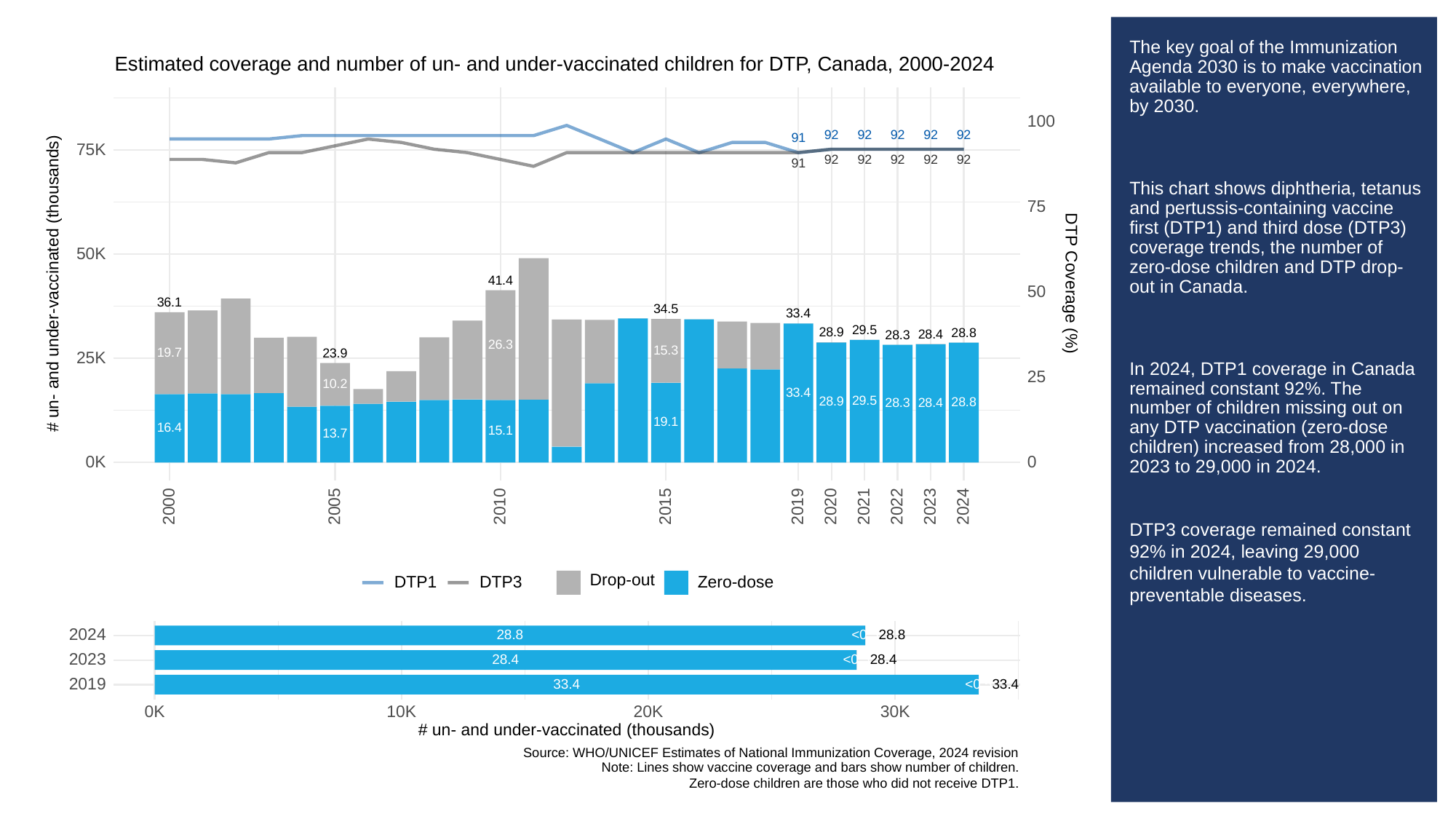

# The key goal of the Immunization Agenda 2030 is to make vaccination available to everyone, everywhere, by 2030.

This chart shows diphtheria, tetanus and pertussis-containing vaccine first (DTP1) and third dose (DTP3) coverage trends, the number of zero-dose children and DTP drop-out in Canada.

In 2024, DTP1 coverage in Canada remained constant 92%. The number of children missing out on any DTP vaccination (zero-dose children) increased from 28,000 in 2023 to 29,000 in 2024.

DTP3 coverage remained constant 92% in 2024, leaving 29,000 children vulnerable to vaccine-preventable diseases.

Estimated coverage and number of un- and under-vaccinated children for DTP, Canada, 2000-2024

100

92
92
92
92
92
91

75K

92
92
92
92
92
91
75

50K

# un- and under-vaccinated (thousands)
DTP Coverage (%)
41.4
50

36.1

34.5

33.4

29.5
28.9
28.8
28.4
28.3

26.3

15.3
19.7
23.9
25K

25
10.2

33.4

29.5
28.9
28.8
28.4
28.3

19.1
16.4
15.1
13.7

0K
0

2023
2000
2005
2010
2015
2019
2020
2021
2022
2024

Drop-out
DTP3
Zero-dose
DTP1

2024
28.8
<0.5
28.8

2023
28.4
<0.5
28.4

2019
33.4
33.4
<0.5

30K
0K
10K
20K
# un- and under-vaccinated (thousands)
Source: WHO/UNICEF Estimates of National Immunization Coverage, 2024 revision
Note: Lines show vaccine coverage and bars show number of children.
Zero-dose children are those who did not receive DTP1.